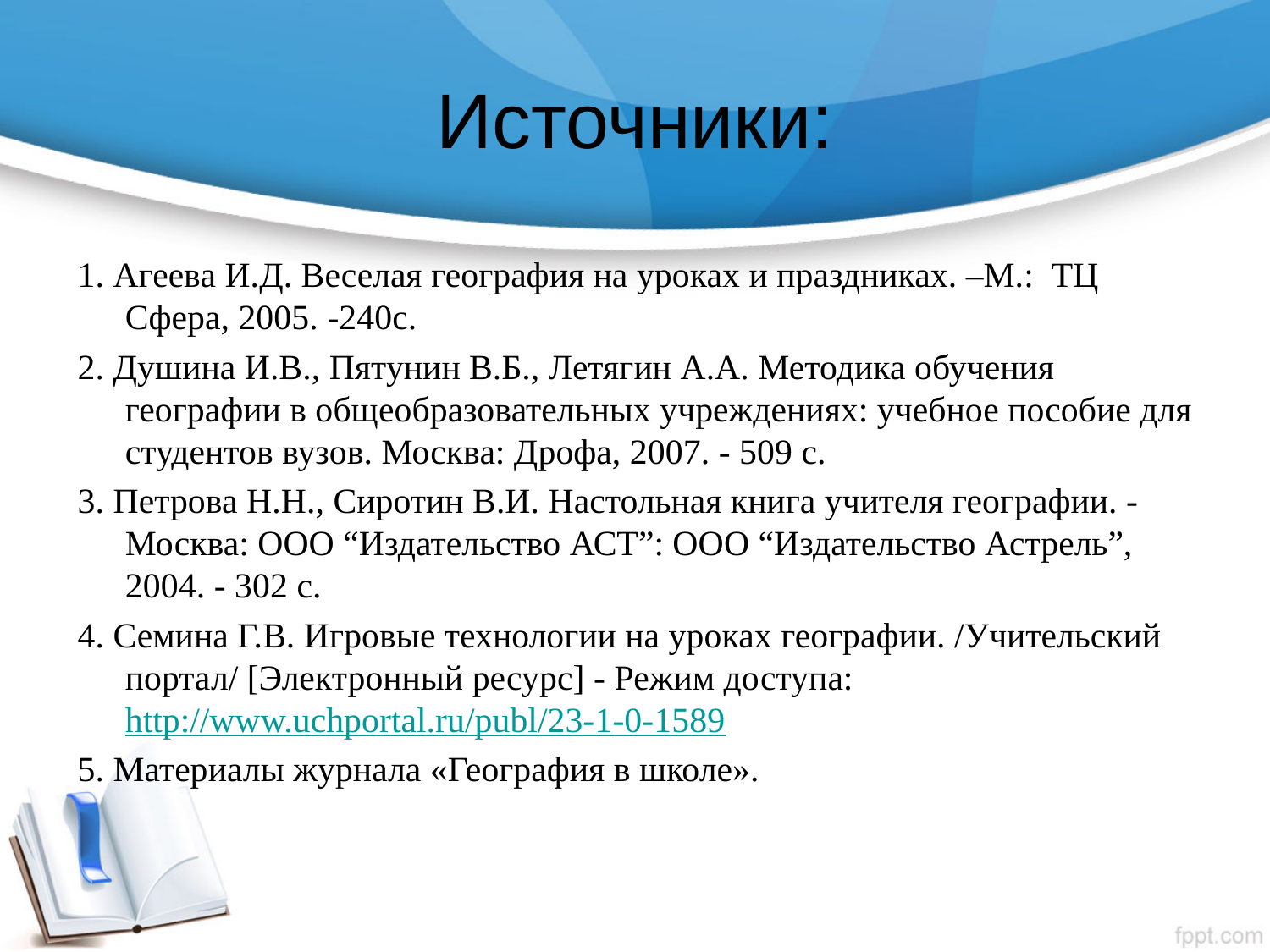

# Источники:
1. Агеева И.Д. Веселая география на уроках и праздниках. –М.:  ТЦ Сфера, 2005. -240с.
2. Душина И.В., Пятунин В.Б., Летягин А.А. Методика обучения географии в общеобразовательных учреждениях: учебное пособие для студентов вузов. Москва: Дрофа, 2007. - 509 с.
3. Петрова Н.Н., Сиротин В.И. Настольная книга учителя географии. - Москва: ООО “Издательство АСТ”: ООО “Издательство Астрель”, 2004. - 302 с.
4. Семина Г.В. Игровые технологии на уроках географии. /Учительский портал/ [Электронный ресурс] - Режим доступа: http://www.uchportal.ru/publ/23-1-0-1589
5. Материалы журнала «География в школе».